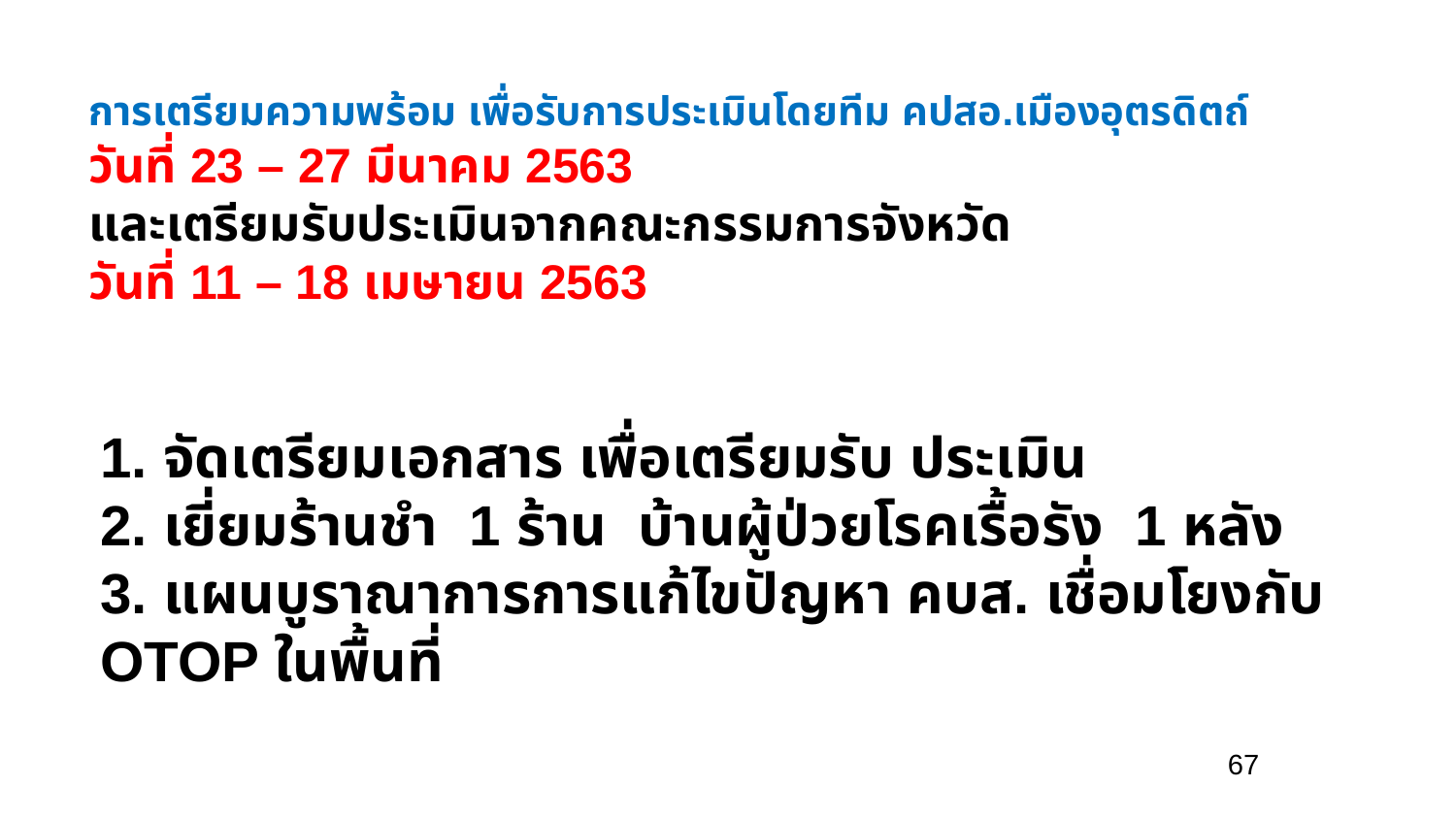

# การเตรียมความพร้อม เพื่อรับการประเมินโดยทีม คปสอ.เมืองอุตรดิตถ์ วันที่ 23 – 27 มีนาคม 2563 และเตรียมรับประเมินจากคณะกรรมการจังหวัด วันที่ 11 – 18 เมษายน 2563
1. จัดเตรียมเอกสาร เพื่อเตรียมรับ ประเมิน
2. เยี่ยมร้านชำ  1 ร้าน  บ้านผู้ป่วยโรคเรื้อรัง  1 หลัง
3. แผนบูราณาการการแก้ไขปัญหา คบส. เชื่อมโยงกับ OTOP ในพื้นที่

67